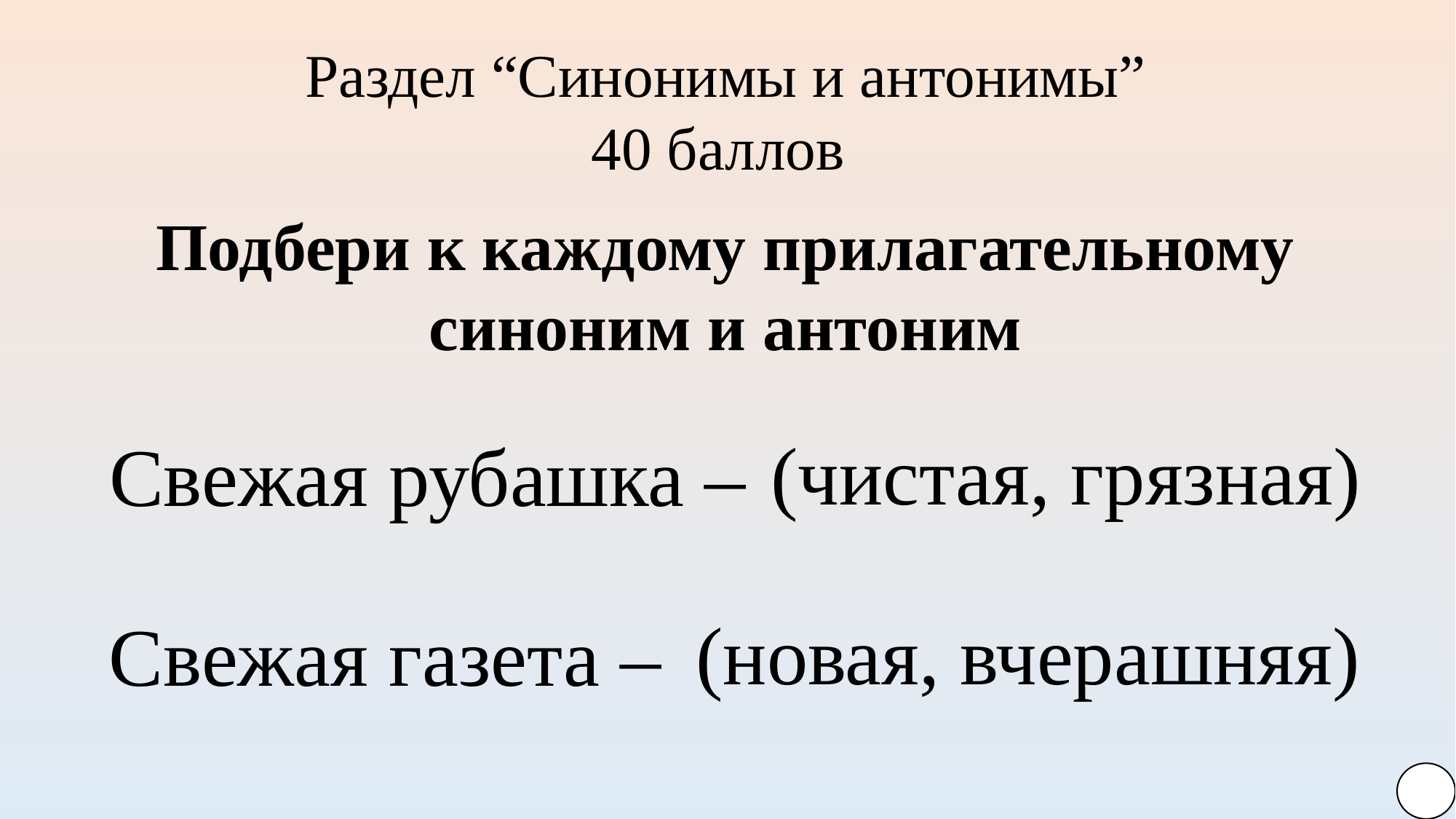

Раздел “Синонимы и антонимы”
40 баллов

Подбери к каждому прилагательному синоним и антоним
(чистая, грязная)
Свежая рубашка –
(новая, вчерашняя)
Свежая газета –